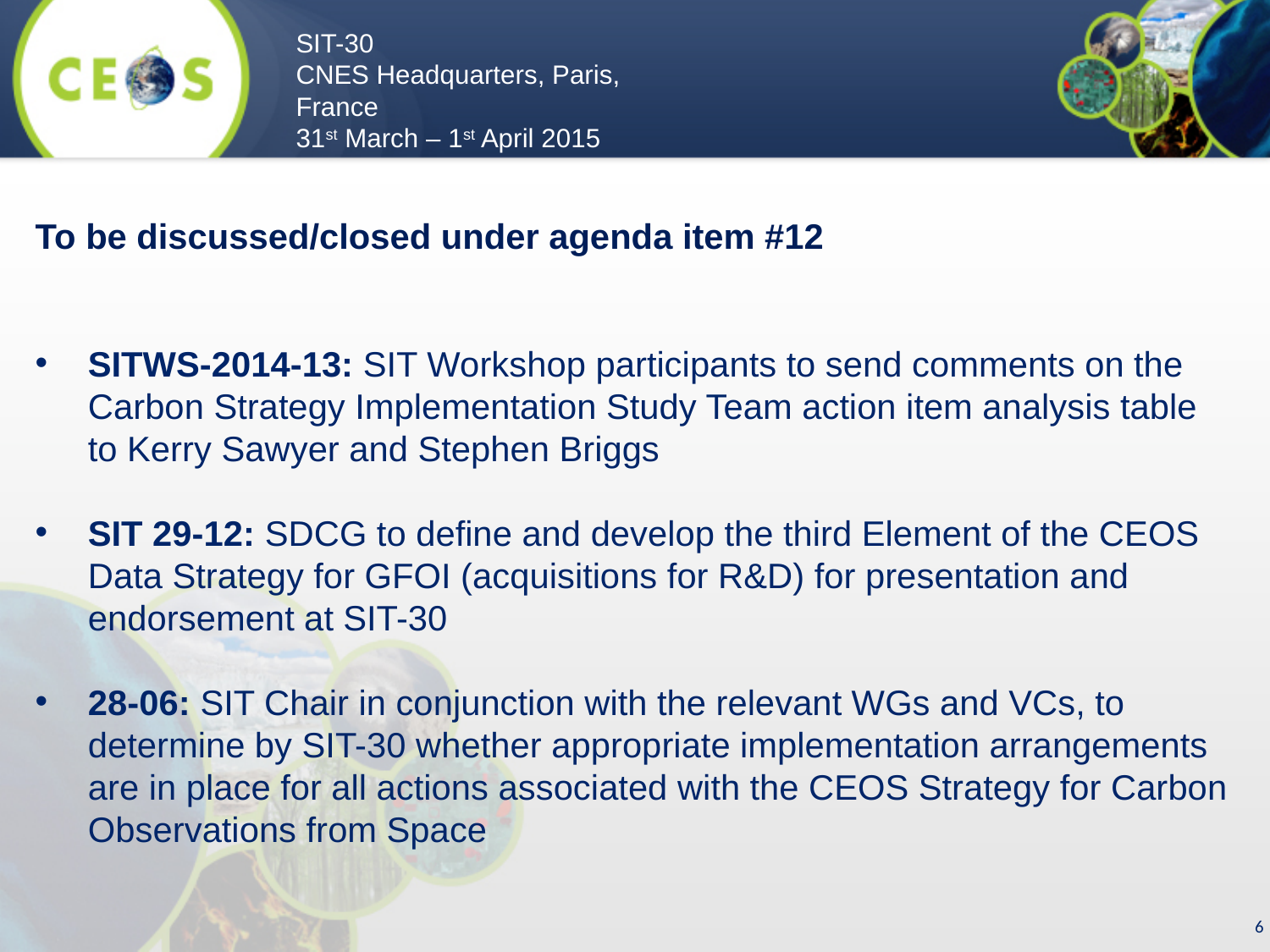

To be discussed/closed under agenda item #12

SITWS-2014-13: SIT Workshop participants to send comments on the Carbon Strategy Implementation Study Team action item analysis table to Kerry Sawyer and Stephen Briggs

SIT 29-12: SDCG to define and develop the third Element of the CEOS Data Strategy for GFOI (acquisitions for R&D) for presentation and endorsement at SIT-30

28-06: SIT Chair in conjunction with the relevant WGs and VCs, to determine by SIT-30 whether appropriate implementation arrangements are in place for all actions associated with the CEOS Strategy for Carbon Observations from Space
6